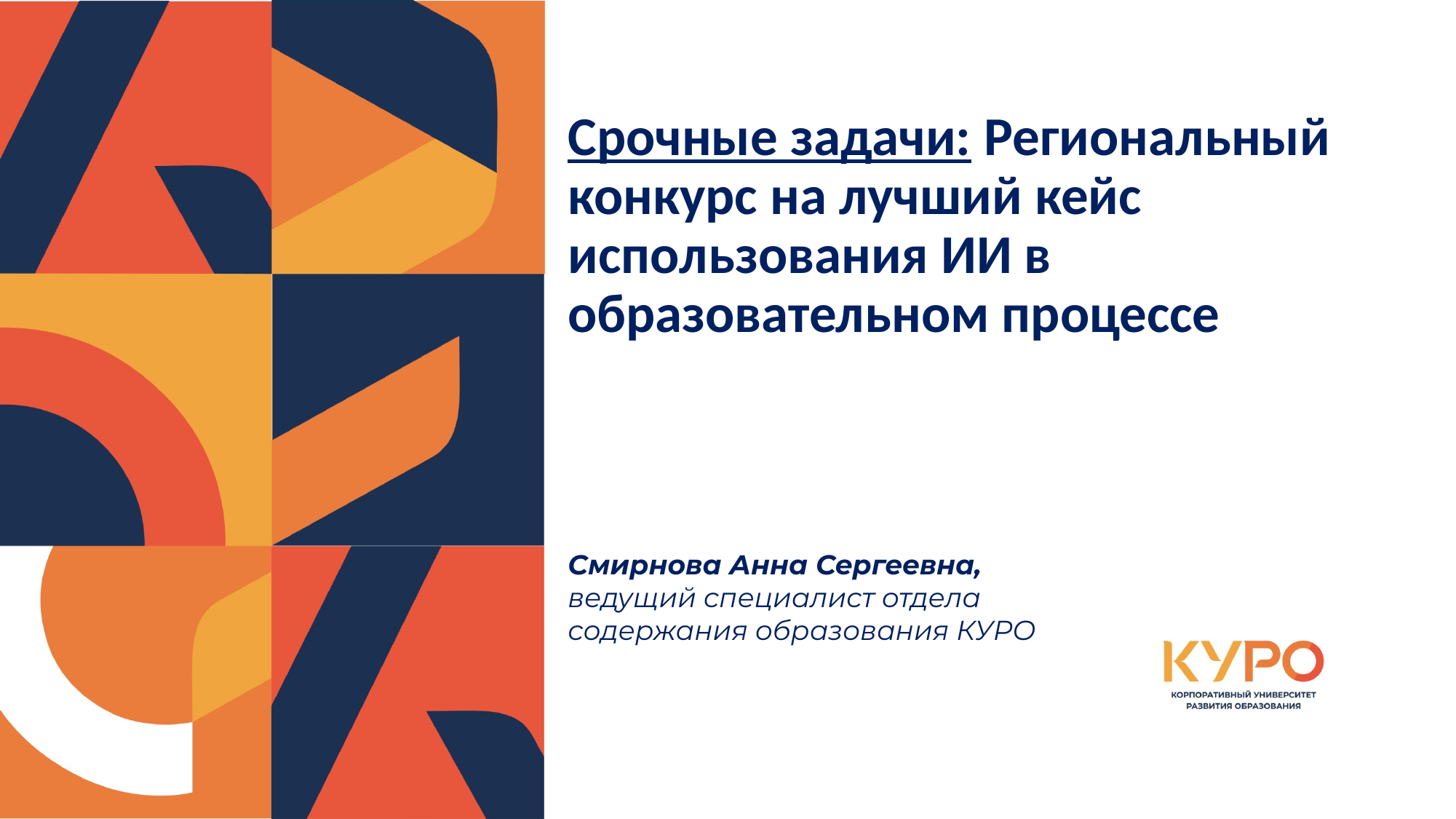

Срочные задачи: Региональный конкурс на лучший кейс использования ИИ в образовательном процессе
Смирнова Анна Сергеевна,
ведущий специалист отдела содержания образования КУРО